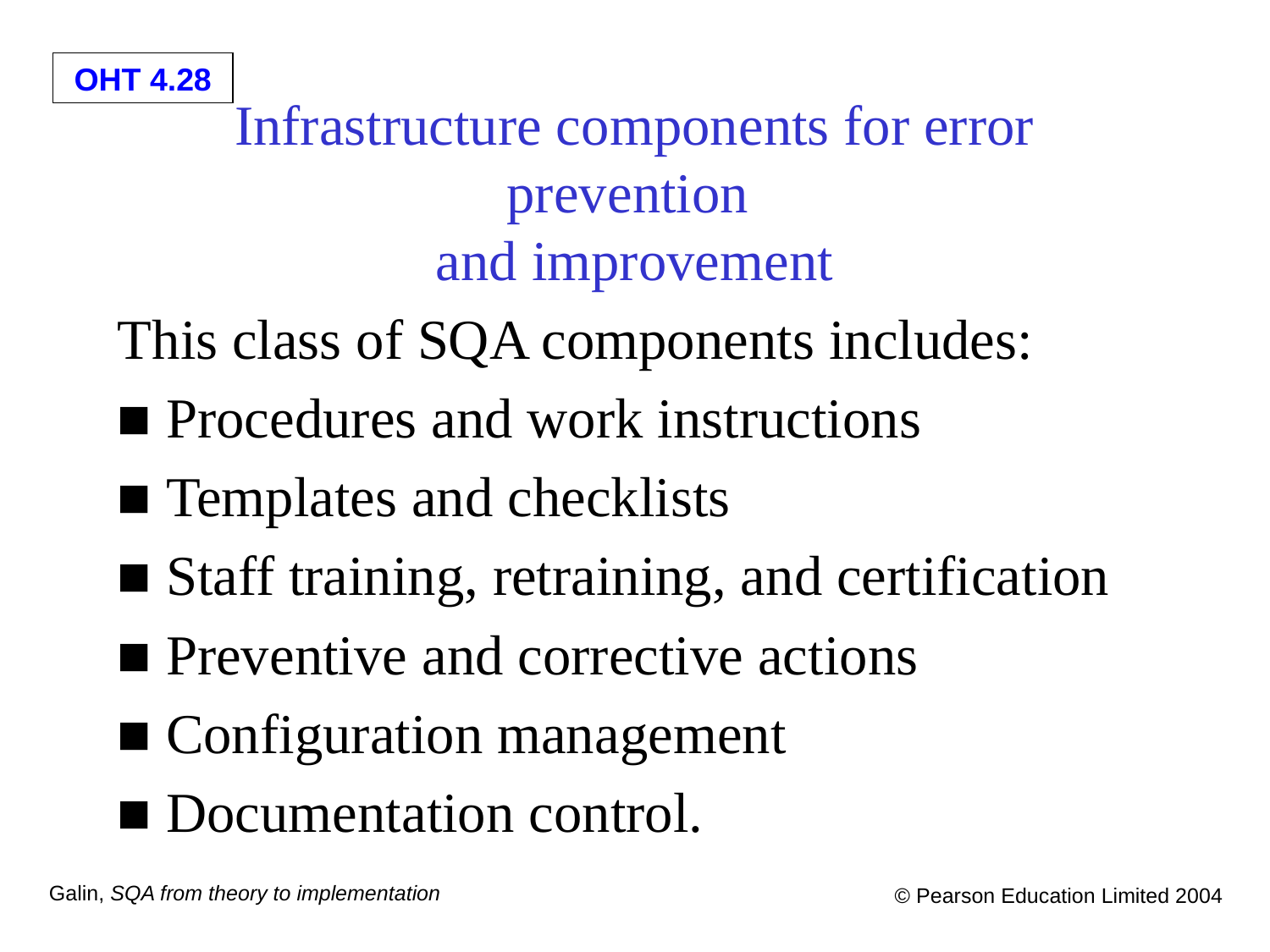

# Infrastructure components for error prevention and improvement
This class of SQA components includes:
■ Procedures and work instructions
■ Templates and checklists
■ Staff training, retraining, and certification
■ Preventive and corrective actions
■ Configuration management
■ Documentation control.